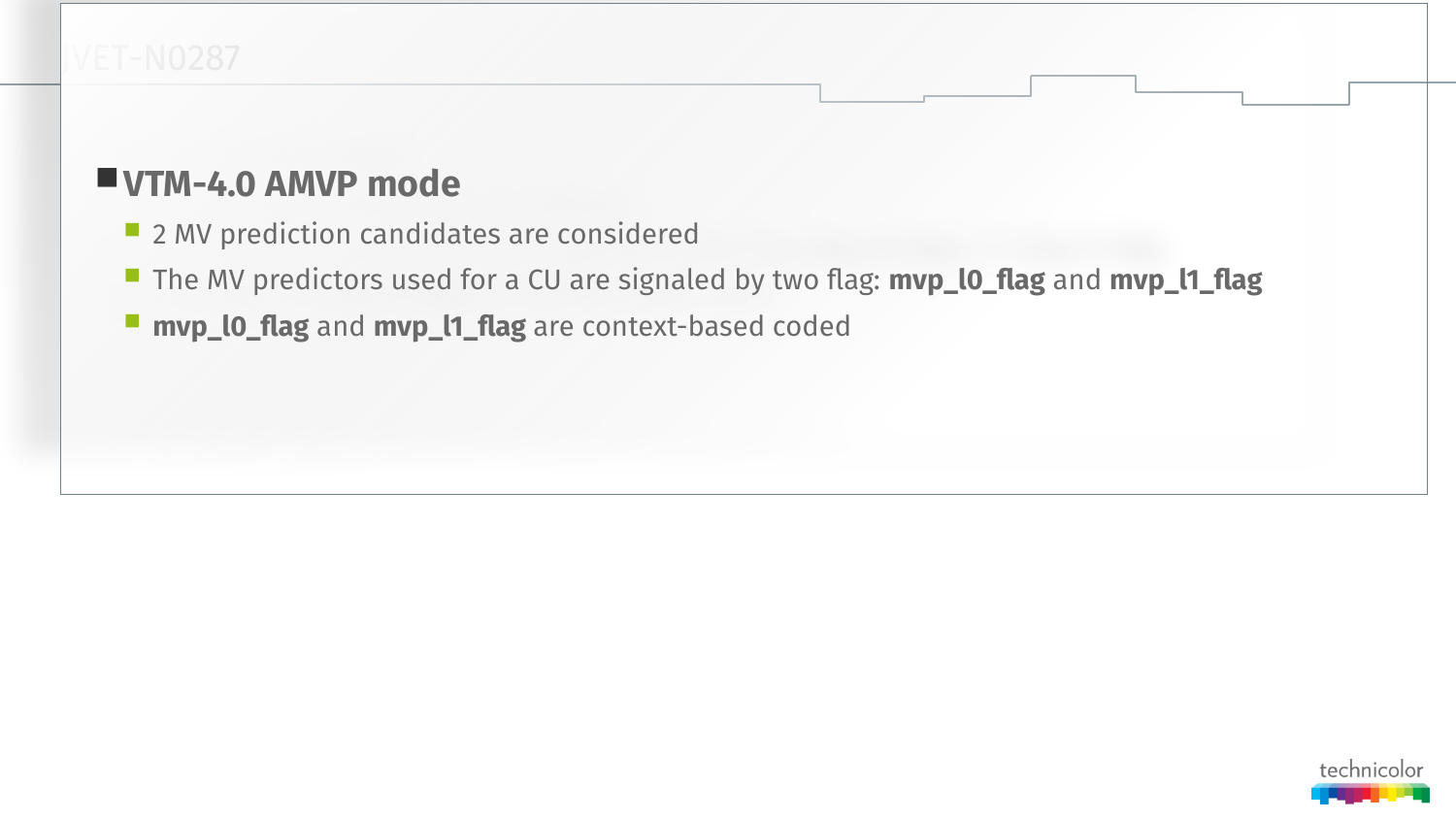

# JVET-N0287
VTM-4.0 AMVP mode
2 MV prediction candidates are considered
The MV predictors used for a CU are signaled by two flag: mvp_l0_flag and mvp_l1_flag
mvp_l0_flag and mvp_l1_flag are context-based coded